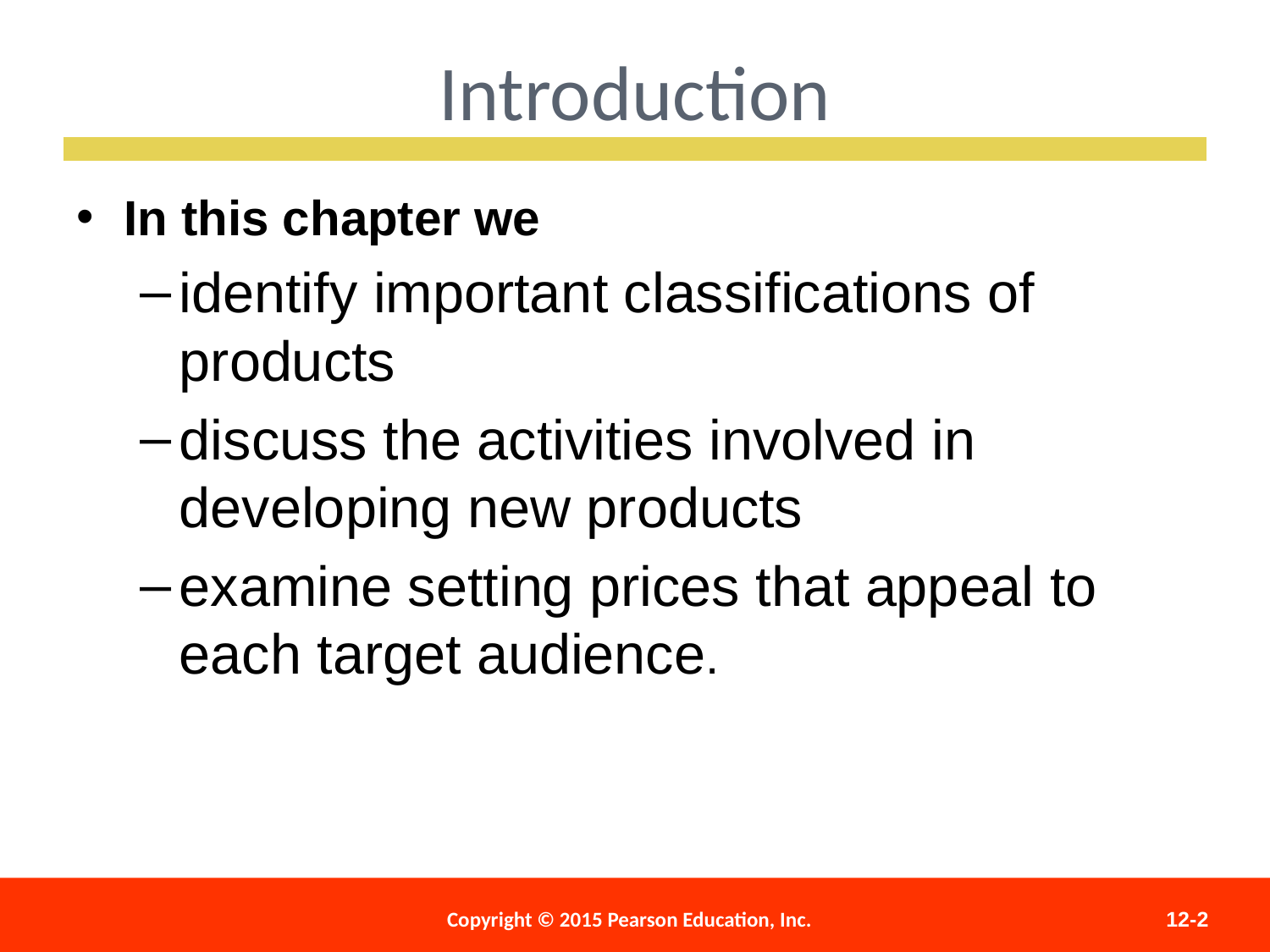

Introduction
In this chapter we
identify important classifications of products
discuss the activities involved in developing new products
examine setting prices that appeal to each target audience.